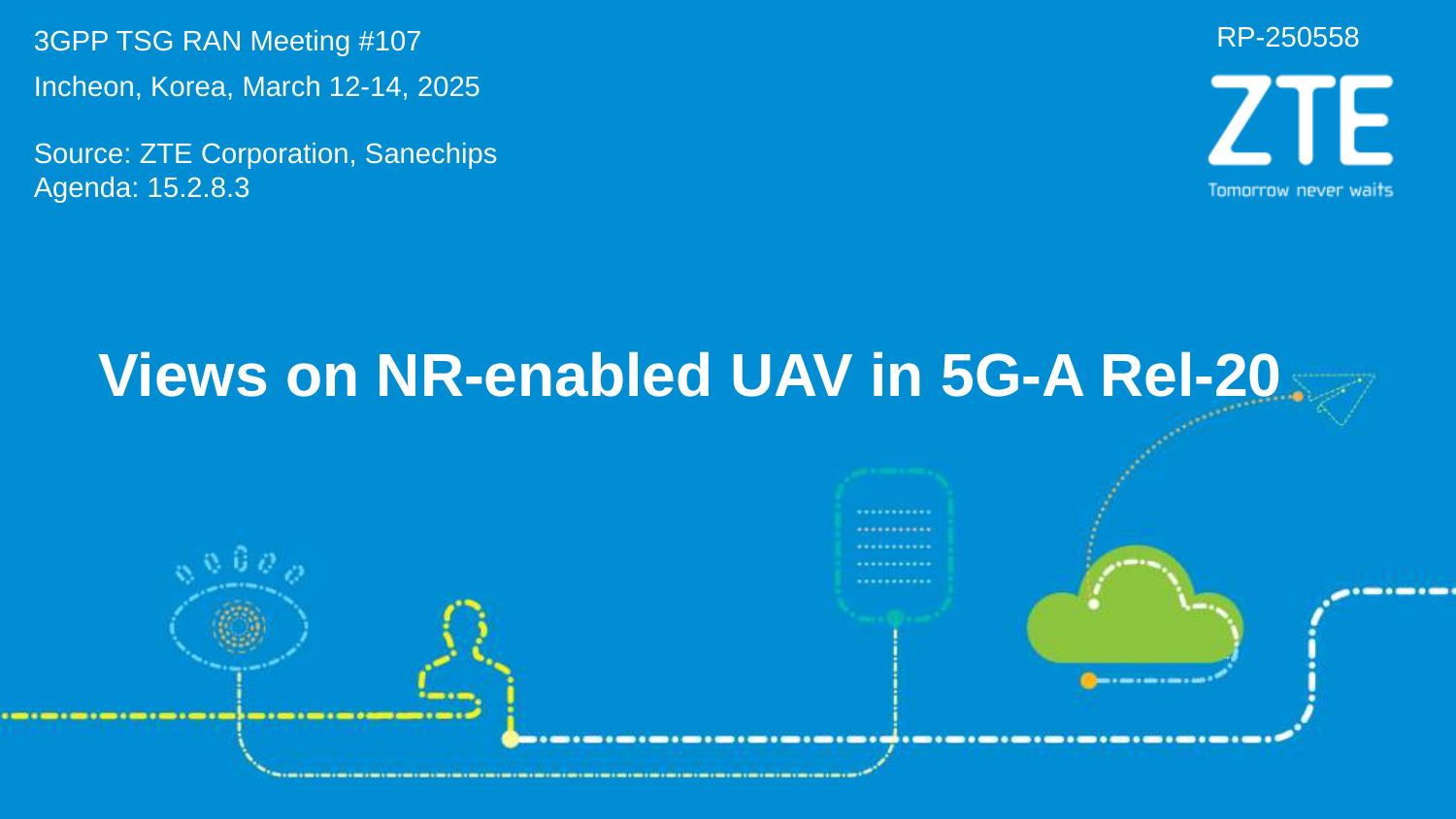

3GPP TSG RAN Meeting #107
Incheon, Korea, March 12-14, 2025

Source: ZTE Corporation, Sanechips
Agenda: 15.2.8.3
RP-250558
# Views on NR-enabled UAV in 5G-A Rel-20